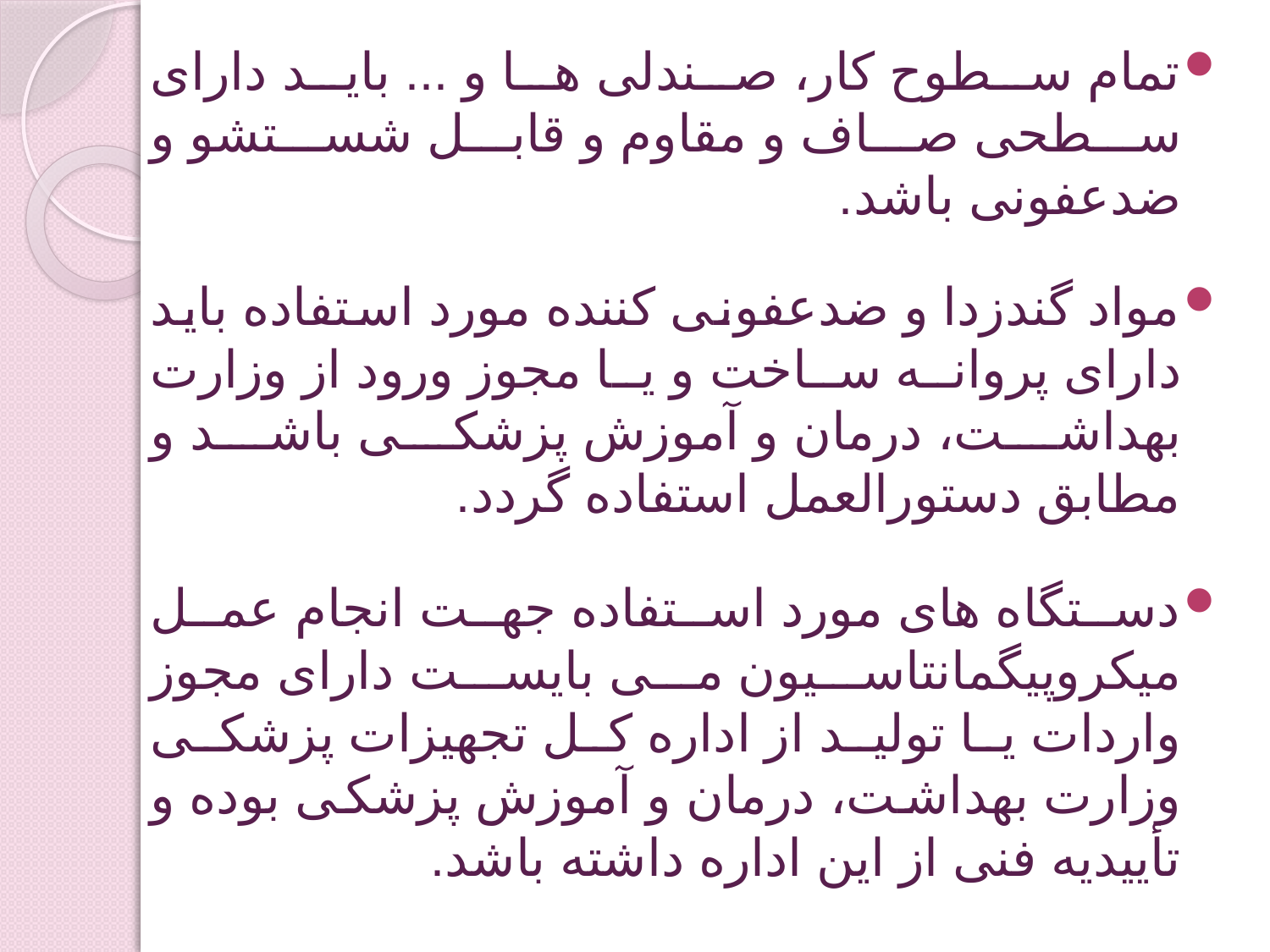

تمام سطوح کار، صندلی ها و ... باید دارای سطحی صاف و مقاوم و قابل شستشو و ضدعفونی باشد.

مواد گندزدا و ضدعفونی کننده مورد استفاده باید دارای پروانه ساخت و یا مجوز ورود از وزارت بهداشت، درمان و آموزش پزشکی باشد و مطابق دستورالعمل استفاده گردد.

دستگاه های مورد استفاده جهت انجام عمل میکروپیگمانتاسیون می بایست دارای مجوز واردات یا تولید از اداره کل تجهیزات پزشکی وزارت بهداشت، درمان و آموزش پزشکی بوده و تأییدیه فنی از این اداره داشته باشد.